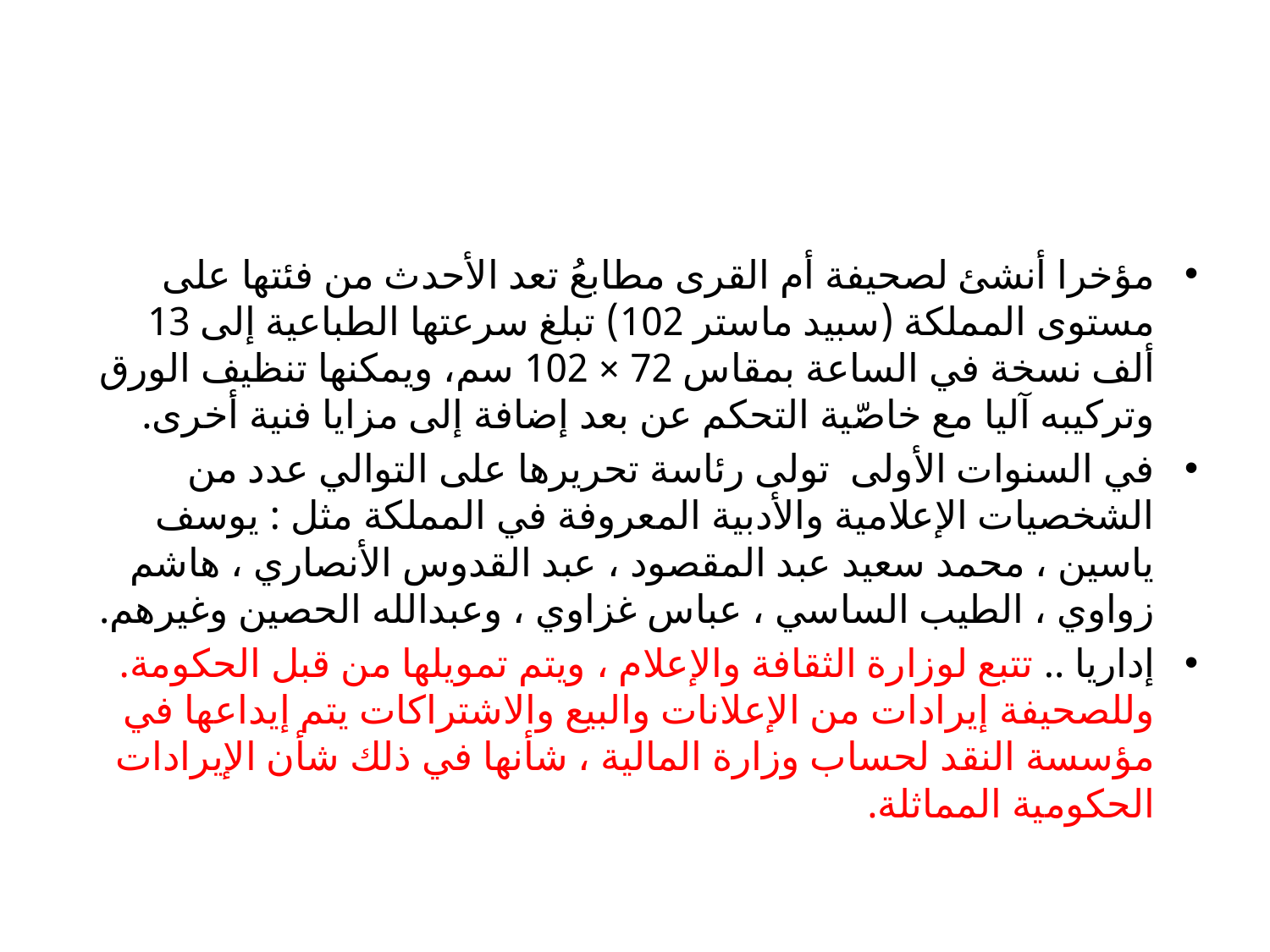

#
مؤخرا أنشئ لصحيفة أم القرى مطابعُ تعد الأحدث من فئتها على مستوى المملكة (سبيد ماستر 102) تبلغ سرعتها الطباعية إلى 13 ألف نسخة في الساعة بمقاس 72 × 102 سم، ويمكنها تنظيف الورق وتركيبه آليا مع خاصّية التحكم عن بعد إضافة إلى مزايا فنية أخرى.
في السنوات الأولى  تولى رئاسة تحريرها على التوالي عدد من الشخصيات الإعلامية والأدبية المعروفة في المملكة مثل : يوسف ياسين ، محمد سعيد عبد المقصود ، عبد القدوس الأنصاري ، هاشم زواوي ، الطيب الساسي ، عباس غزاوي ، وعبدالله الحصين وغيرهم.
إداريا .. تتبع لوزارة الثقافة والإعلام ، ويتم تمويلها من قبل الحكومة. وللصحيفة إيرادات من الإعلانات والبيع والاشتراكات يتم إيداعها في مؤسسة النقد لحساب وزارة المالية ، شأنها في ذلك شأن الإيرادات الحكومية المماثلة.